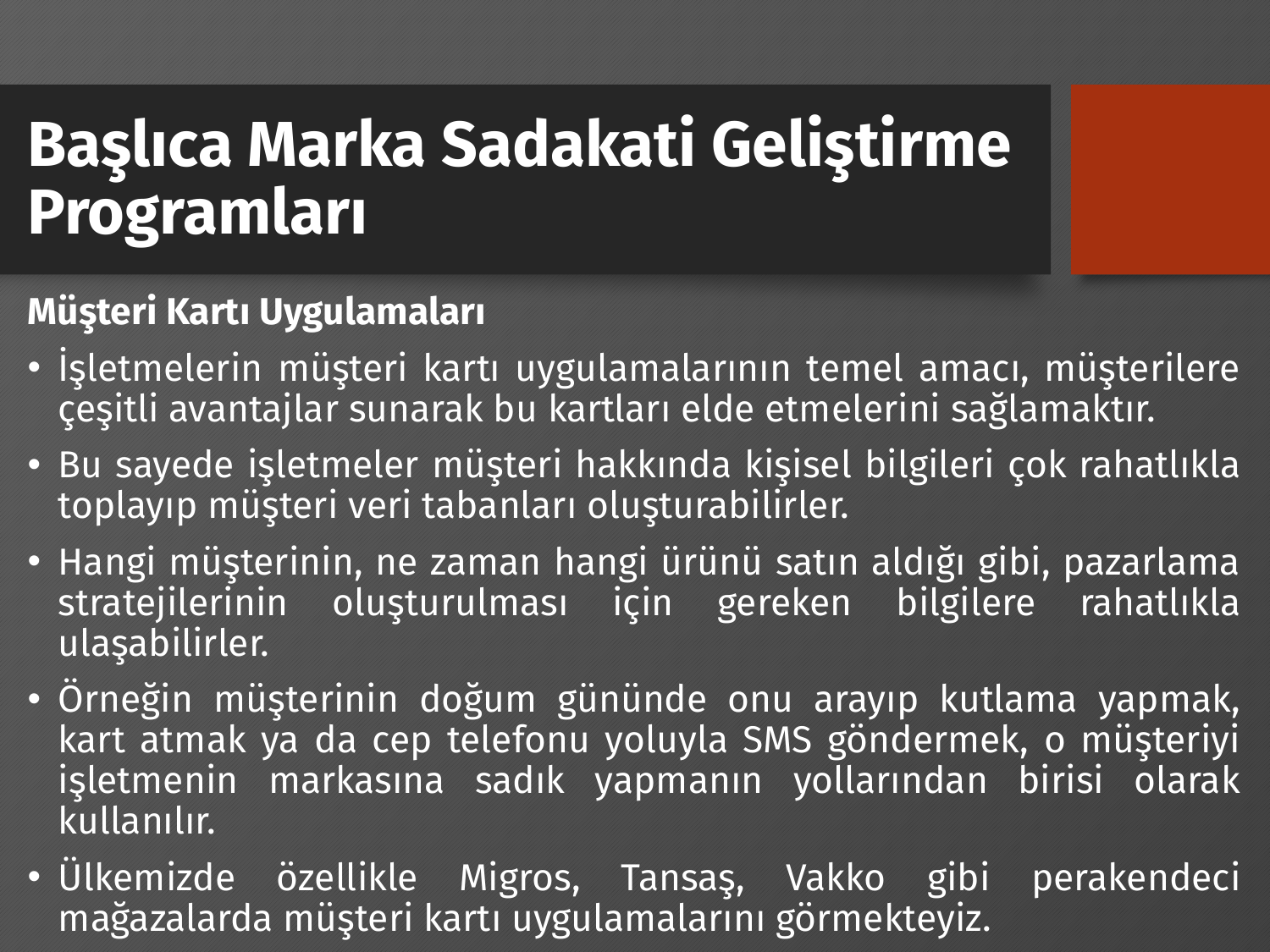

# Başlıca Marka Sadakati Geliştirme Programları
Müşteri Kartı Uygulamaları
İşletmelerin müşteri kartı uygulamalarının temel amacı, müşterilere çeşitli avantajlar sunarak bu kartları elde etmelerini sağlamaktır.
Bu sayede işletmeler müşteri hakkında kişisel bilgileri çok rahatlıkla toplayıp müşteri veri tabanları oluşturabilirler.
Hangi müşterinin, ne zaman hangi ürünü satın aldığı gibi, pazarlama stratejilerinin oluşturulması için gereken bilgilere rahatlıkla ulaşabilirler.
Örneğin müşterinin doğum gününde onu arayıp kutlama yapmak, kart atmak ya da cep telefonu yoluyla SMS göndermek, o müşteriyi işletmenin markasına sadık yapmanın yollarından birisi olarak kullanılır.
Ülkemizde özellikle Migros, Tansaş, Vakko gibi perakendeci mağazalarda müşteri kartı uygulamalarını görmekteyiz.